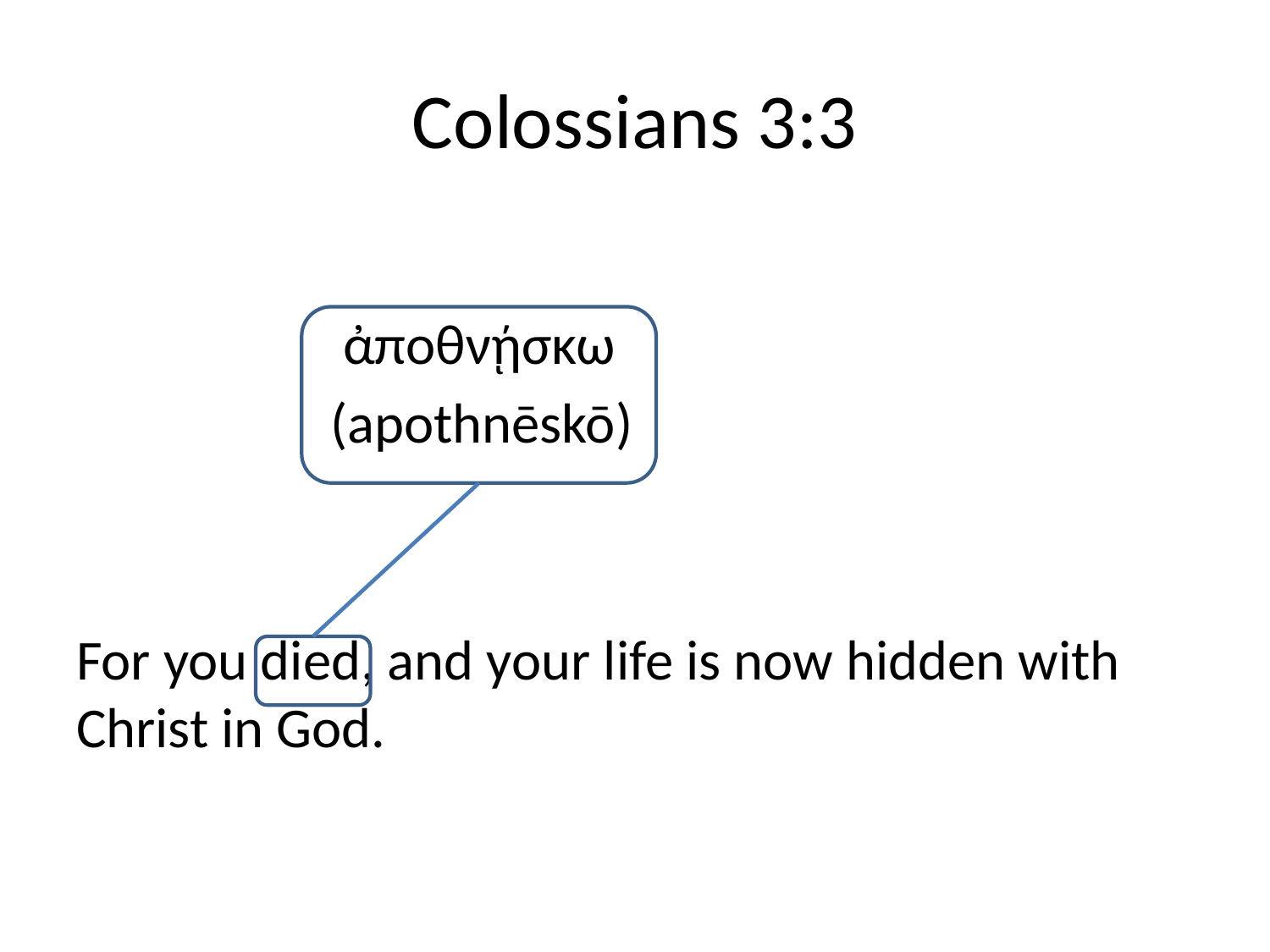

# Colossians 3:3

		 ἀποθνῄσκω
		(apothnēskō)

For you died, and your life is now hidden with Christ in God.